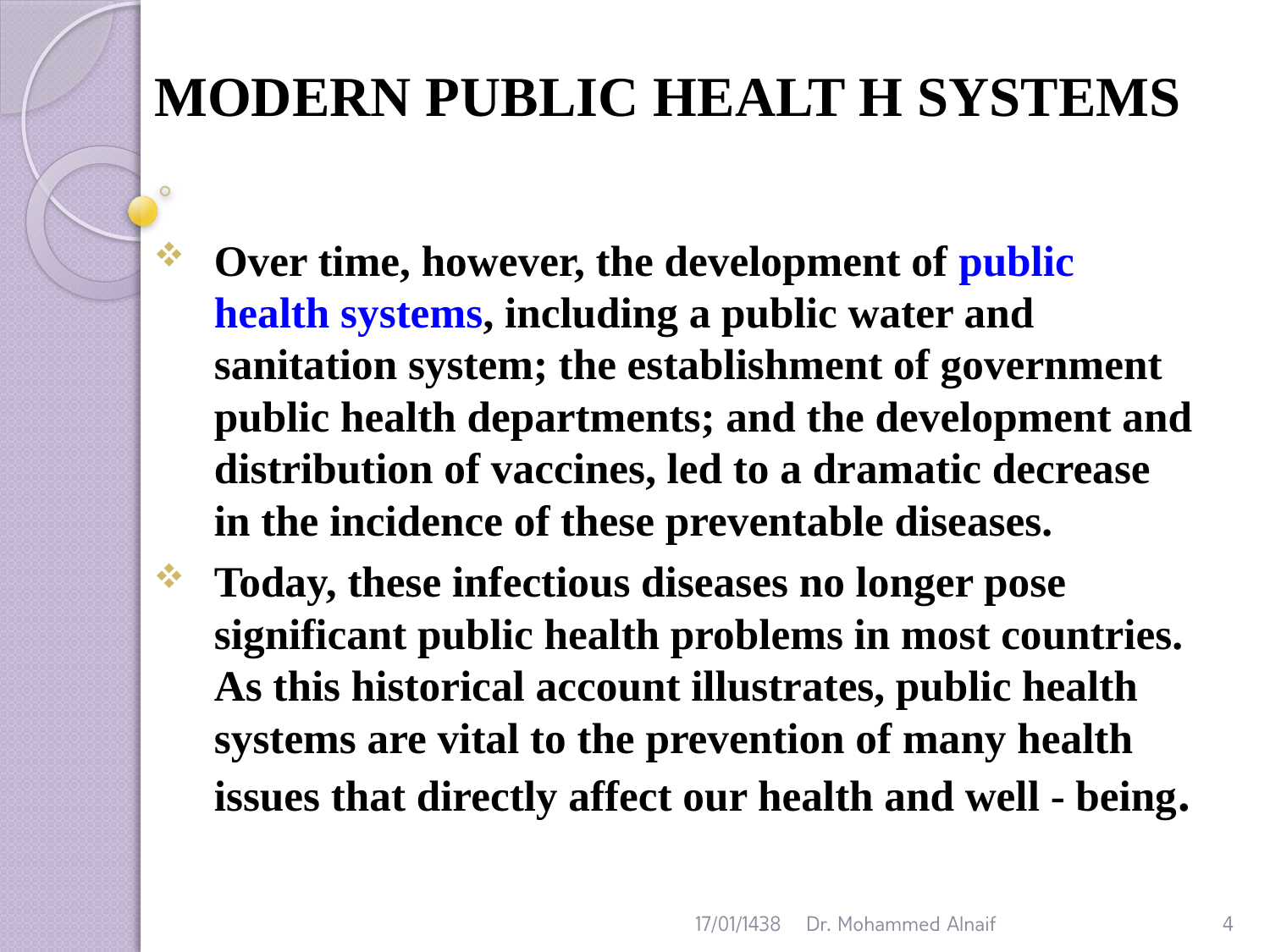

# MODERN PUBLIC HEALT H SYSTEMS
Over time, however, the development of public health systems, including a public water and sanitation system; the establishment of government public health departments; and the development and distribution of vaccines, led to a dramatic decrease in the incidence of these preventable diseases.
Today, these infectious diseases no longer pose significant public health problems in most countries. As this historical account illustrates, public health systems are vital to the prevention of many health issues that directly affect our health and well - being.
17/01/1438
Dr. Mohammed Alnaif
4